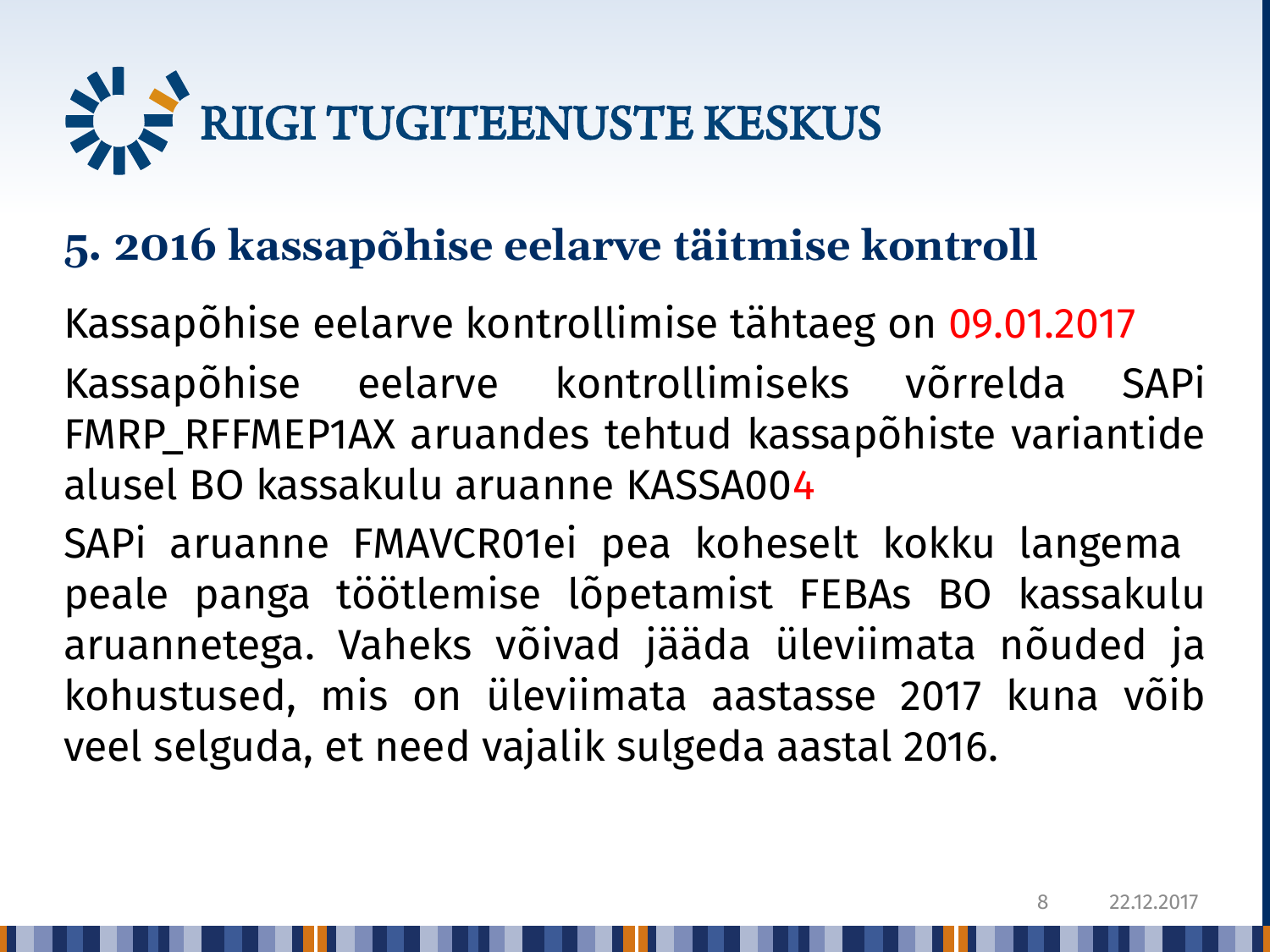

# 5. 2016 kassapõhise eelarve täitmise kontroll
Kassapõhise eelarve kontrollimise tähtaeg on 09.01.2017
Kassapõhise eelarve kontrollimiseks võrrelda SAPi FMRP_RFFMEP1AX aruandes tehtud kassapõhiste variantide alusel BO kassakulu aruanne KASSA004
SAPi aruanne FMAVCR01ei pea koheselt kokku langema  peale panga töötlemise lõpetamist FEBAs BO kassakulu aruannetega. Vaheks võivad jääda üleviimata nõuded ja kohustused, mis on üleviimata aastasse 2017 kuna võib veel selguda, et need vajalik sulgeda aastal 2016.
8
22.12.2017